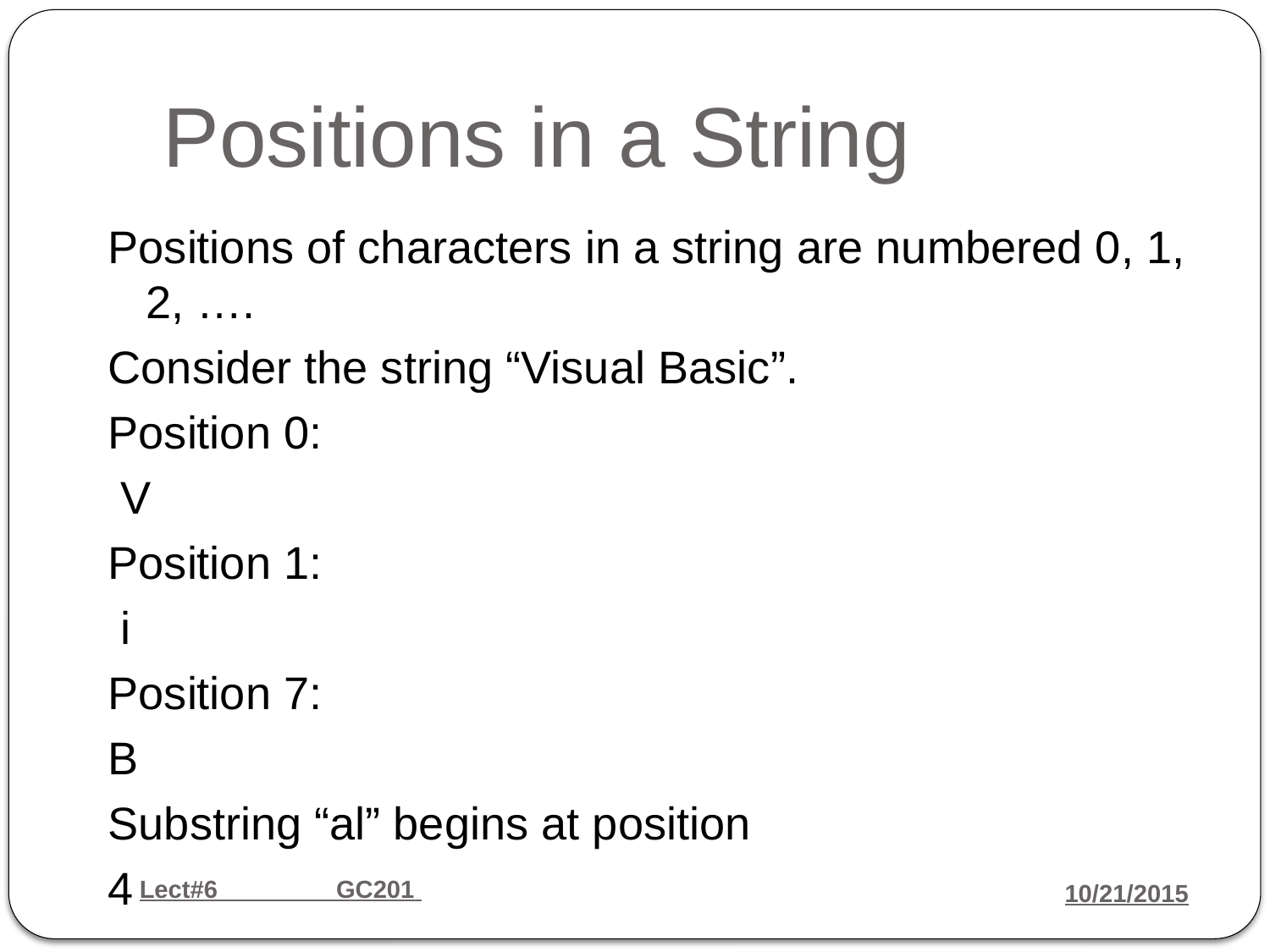

# Positions in a String
Positions of characters in a string are numbered 0, 1, 2, ….
Consider the string “Visual Basic”.
Position 0:
 V
Position 1:
 i
Position 7:
B
Substring “al” begins at position
4
Lect#6                 GC201
10/21/2015
31